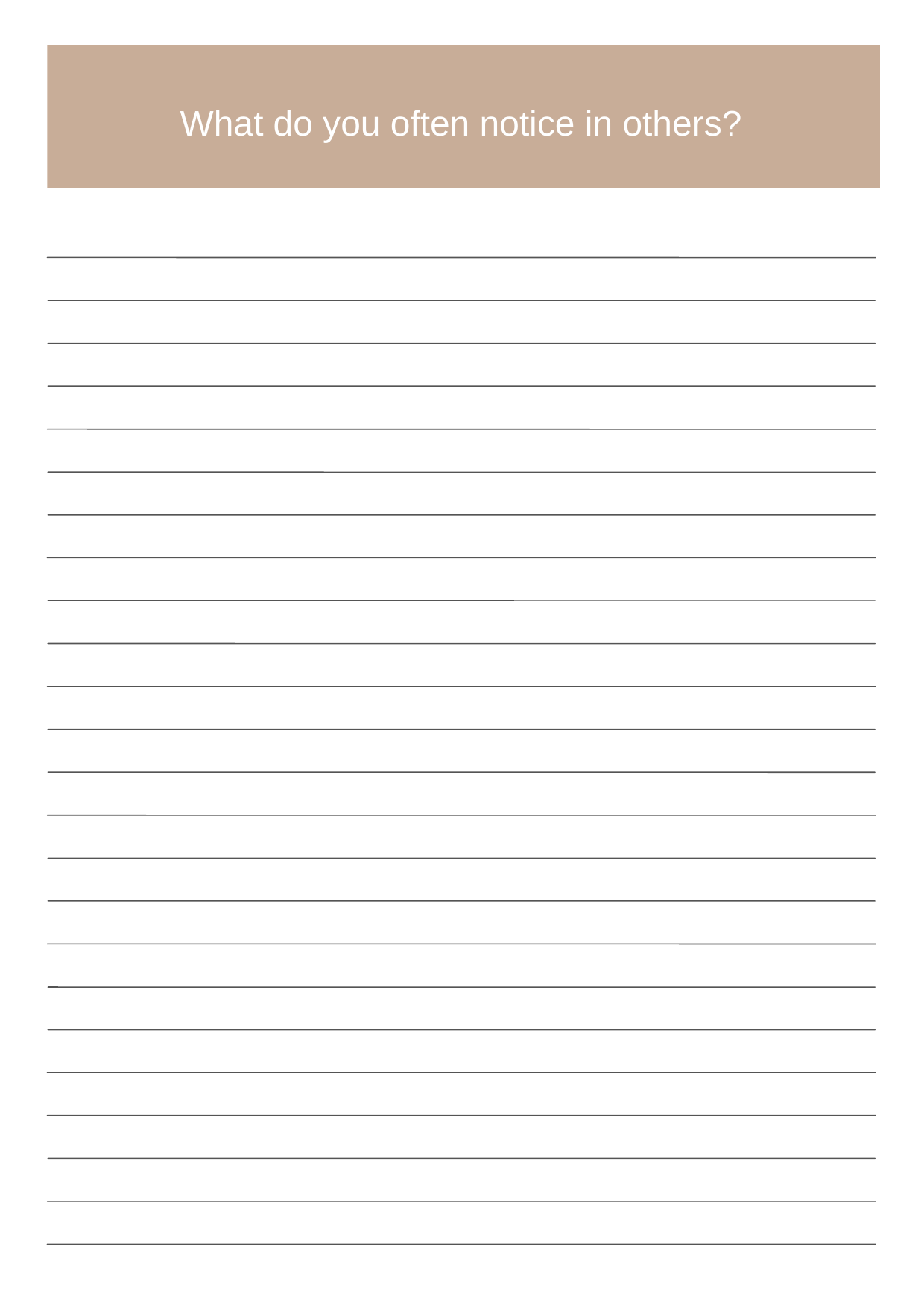

What do you often notice in others?